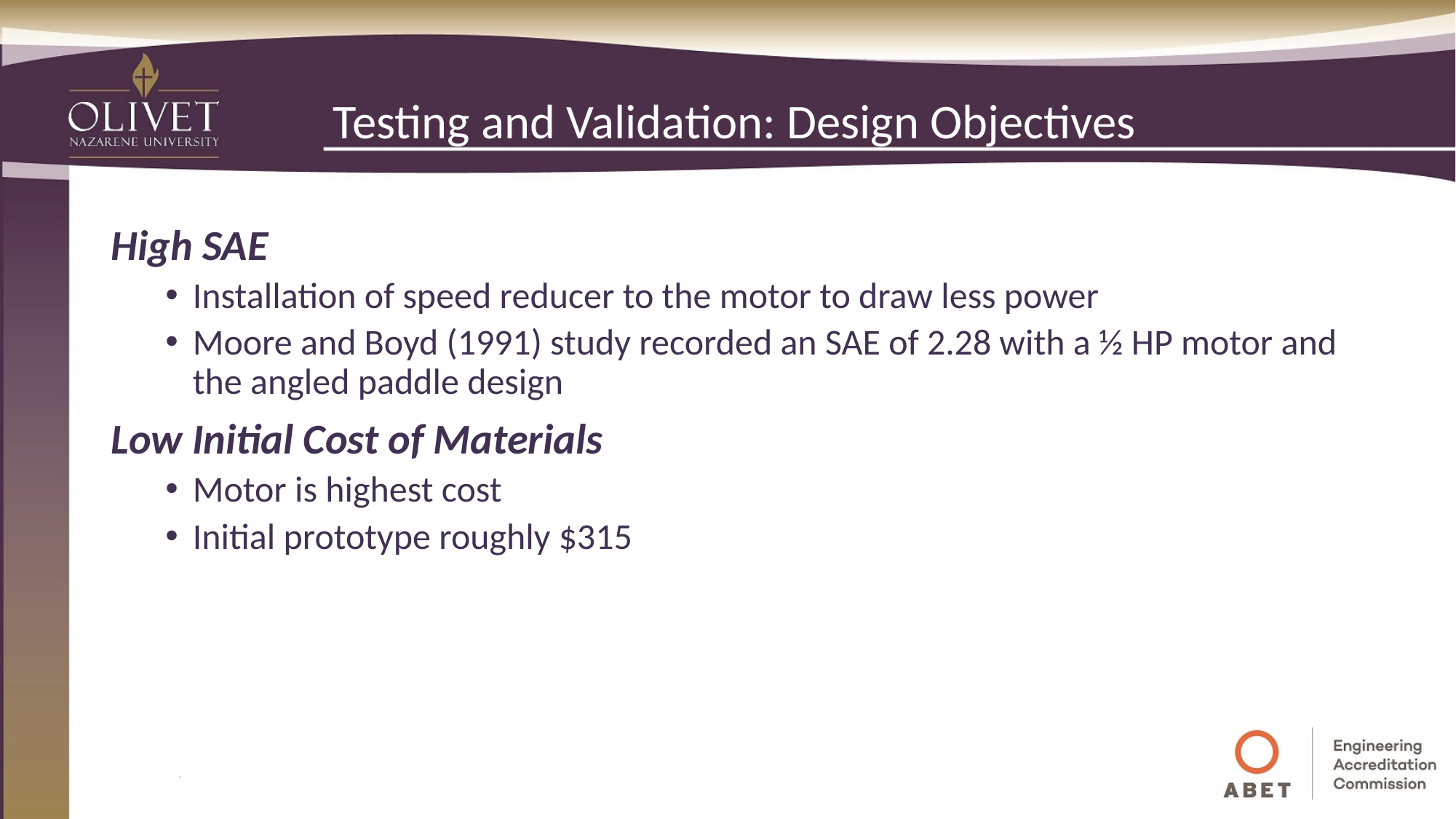

# Testing and Validation: Design Objectives
High SAE
Installation of speed reducer to the motor to draw less power
Moore and Boyd (1991) study recorded an SAE of 2.28 with a ½ HP motor and the angled paddle design
Low Initial Cost of Materials
Motor is highest cost
Initial prototype roughly $315